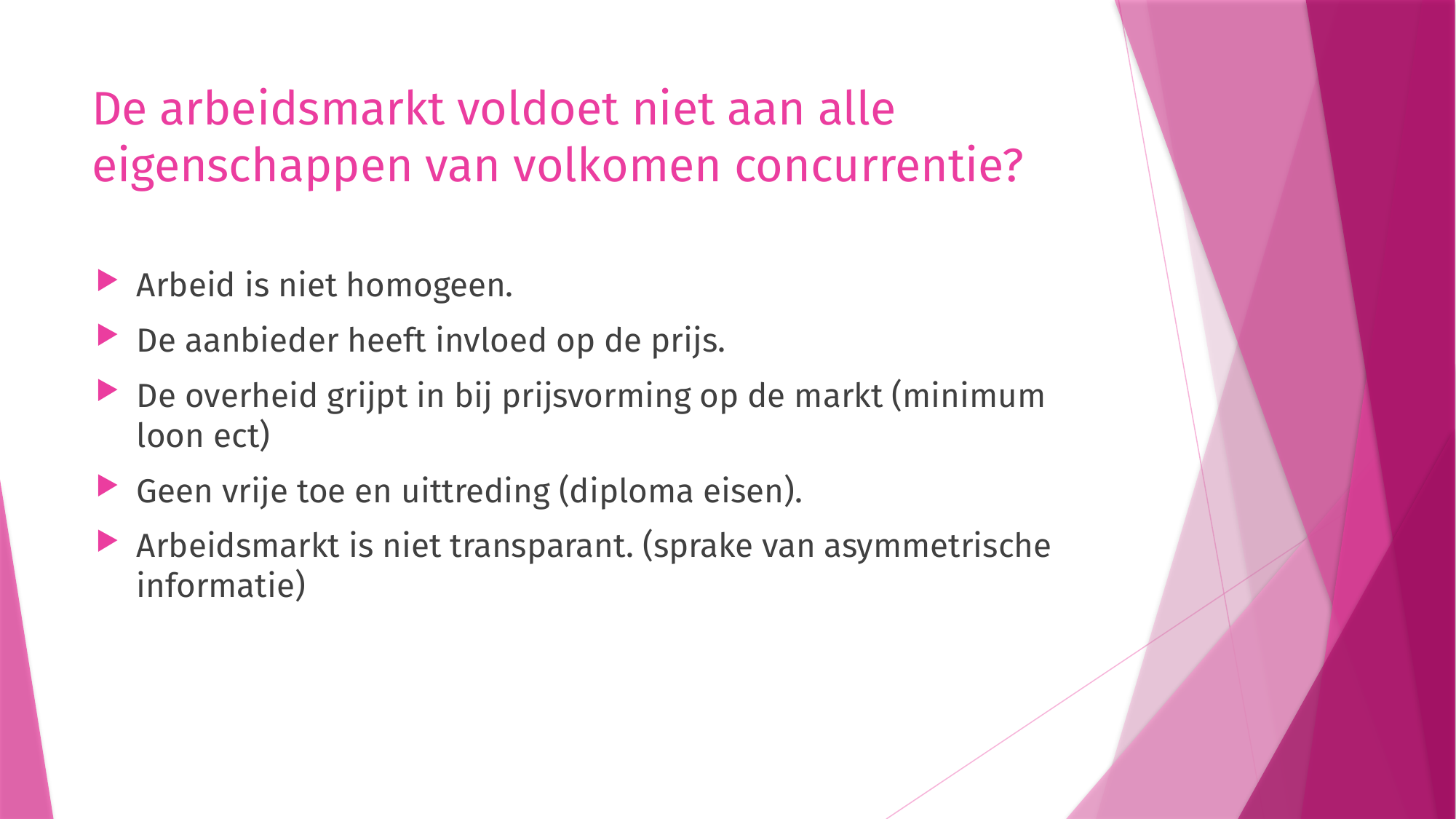

# De arbeidsmarkt voldoet niet aan alle eigenschappen van volkomen concurrentie?
Arbeid is niet homogeen.
De aanbieder heeft invloed op de prijs.
De overheid grijpt in bij prijsvorming op de markt (minimum loon ect)
Geen vrije toe en uittreding (diploma eisen).
Arbeidsmarkt is niet transparant. (sprake van asymmetrische informatie)